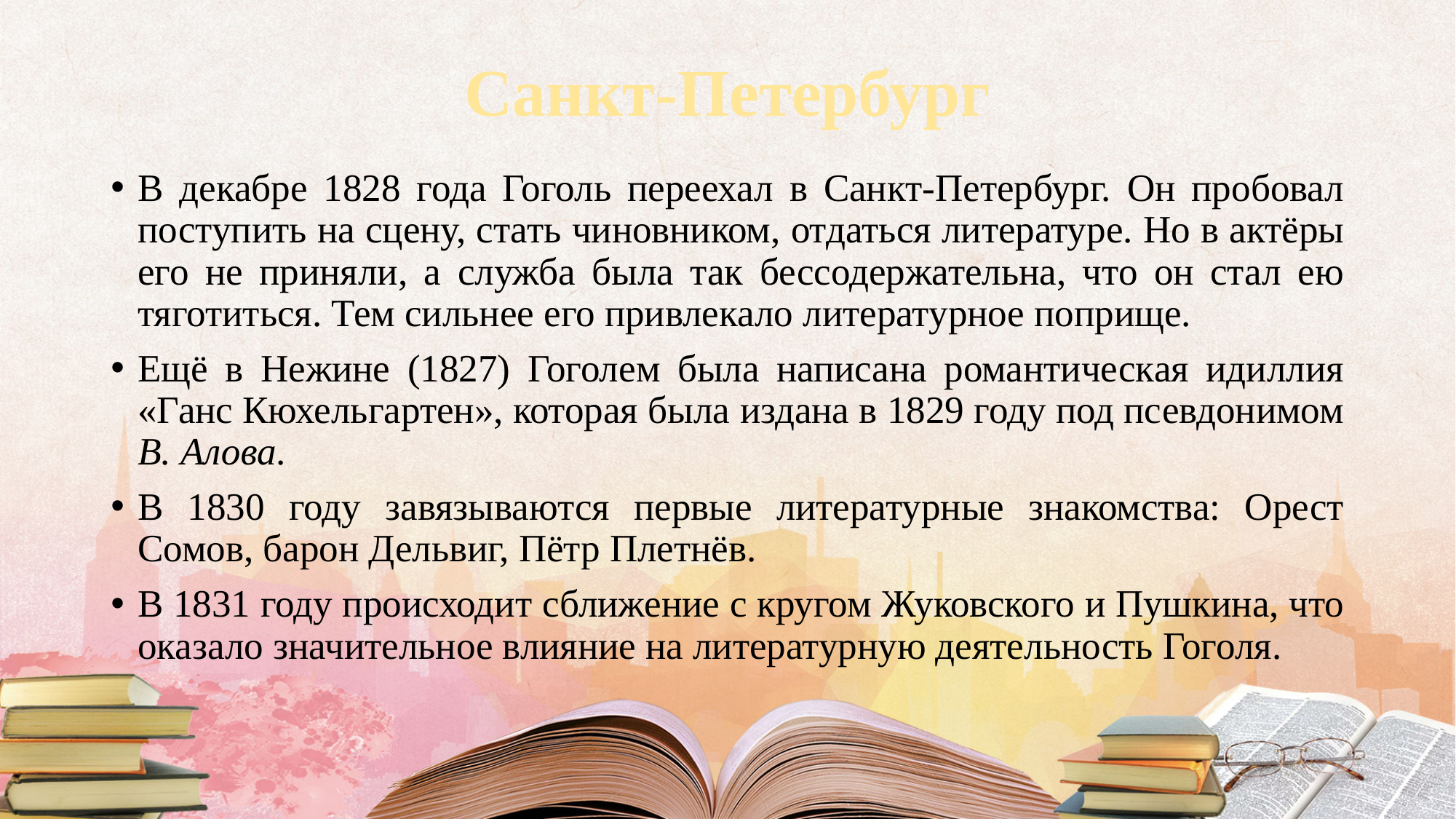

# Санкт-Петербург
В декабре 1828 года Гоголь переехал в Санкт-Петербург. Он пробовал поступить на сцену, стать чиновником, отдаться литературе. Но в актёры его не приняли, а служба была так бессодержательна, что он стал ею тяготиться. Тем сильнее его привлекало литературное поприще.
Ещё в Нежине (1827) Гоголем была написана романтическая идиллия «Ганс Кюхельгартен», которая была издана в 1829 году под псевдонимом В. Алова.
В 1830 году завязываются первые литературные знакомства: Орест Сомов, барон Дельвиг, Пётр Плетнёв.
В 1831 году происходит сближение с кругом Жуковского и Пушкина, что оказало значительное влияние на литературную деятельность Гоголя.